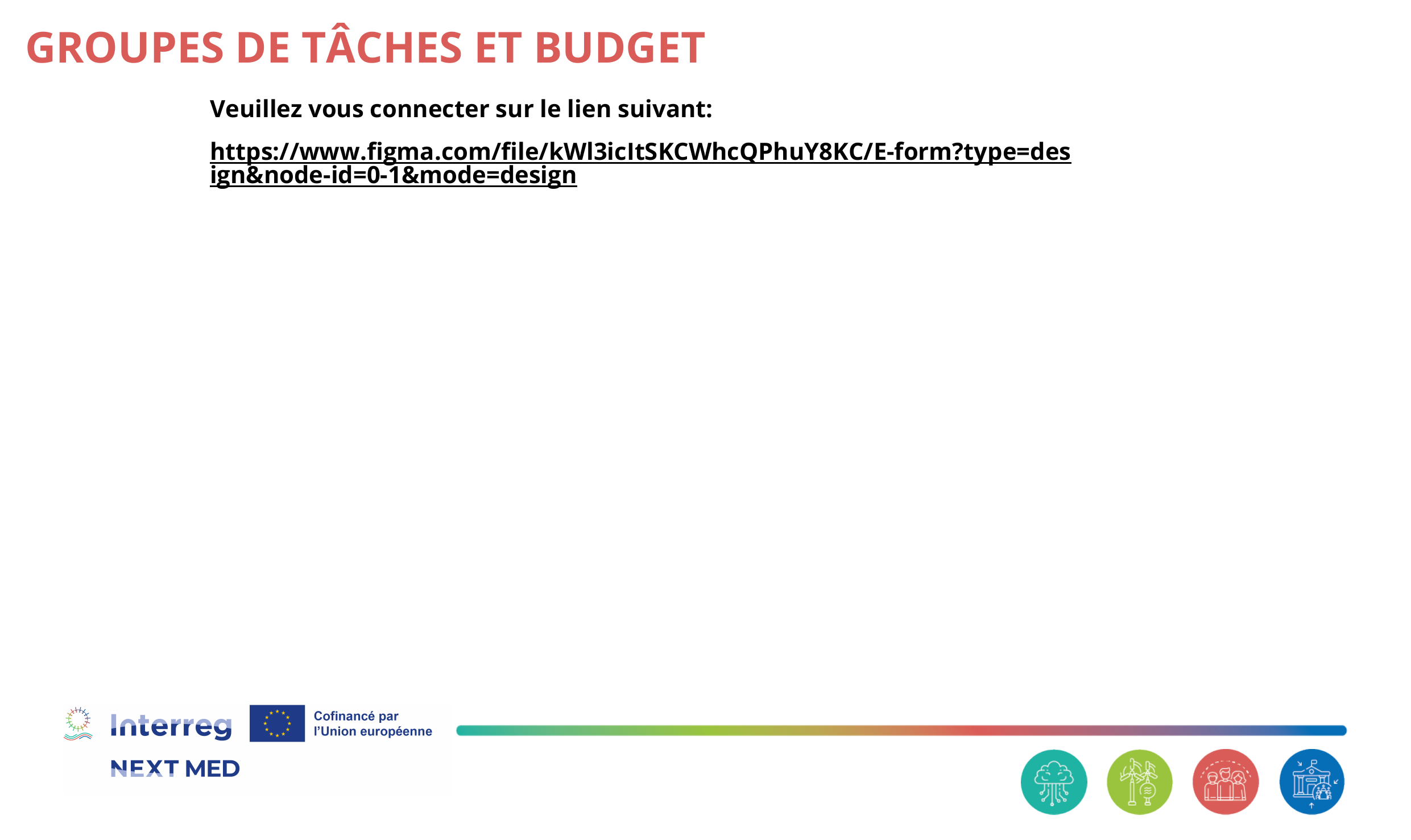

25
Groupes de tâches et budget
#
Veuillez vous connecter sur le lien suivant:
https://www.figma.com/file/kWl3icItSKCWhcQPhuY8KC/E-form?type=design&node-id=0-1&mode=design